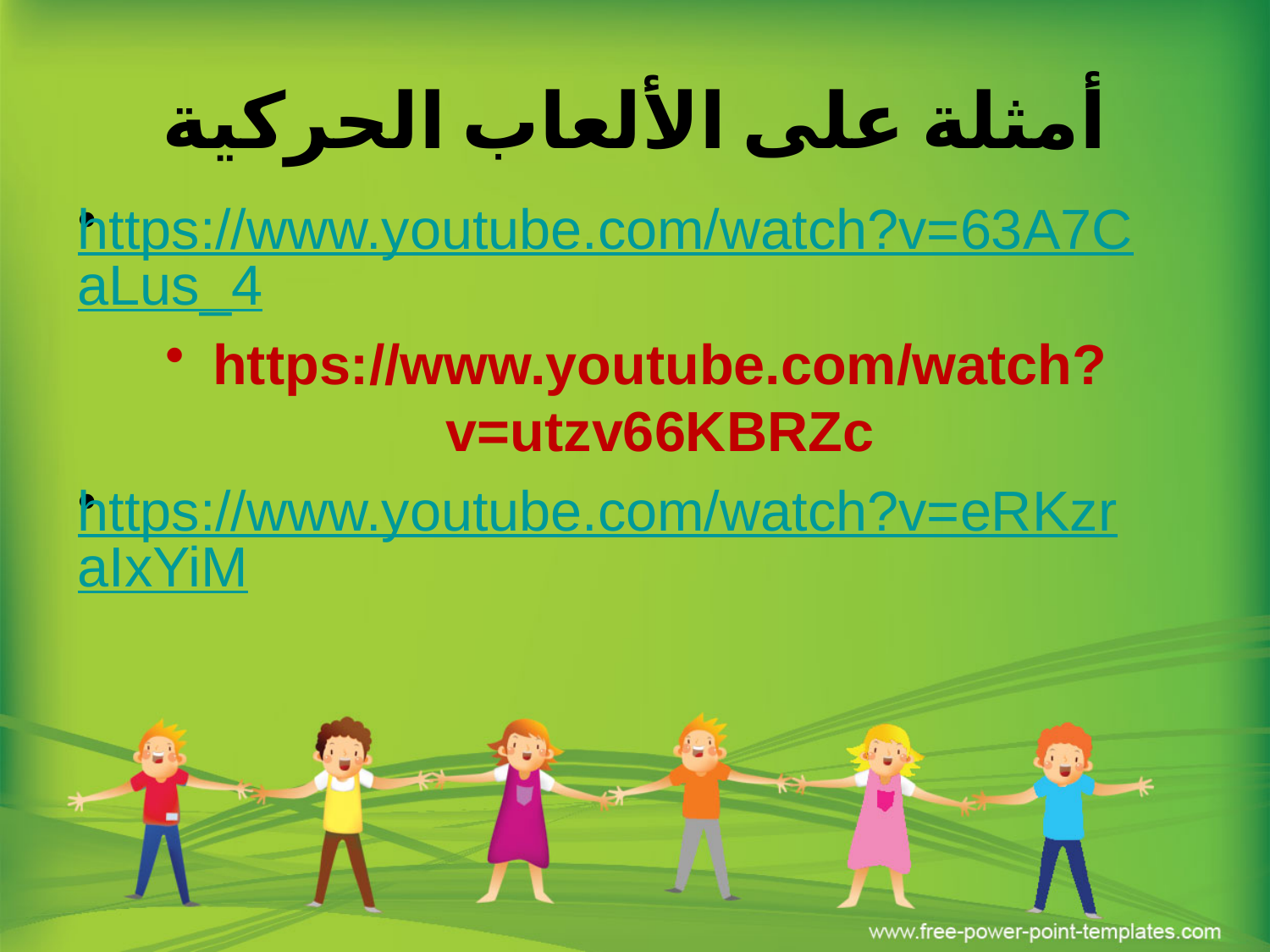

# أمثلة على الألعاب الحركية
https://www.youtube.com/watch?v=63A7CaLus_4
https://www.youtube.com/watch?v=utzv66KBRZc
https://www.youtube.com/watch?v=eRKzraIxYiM